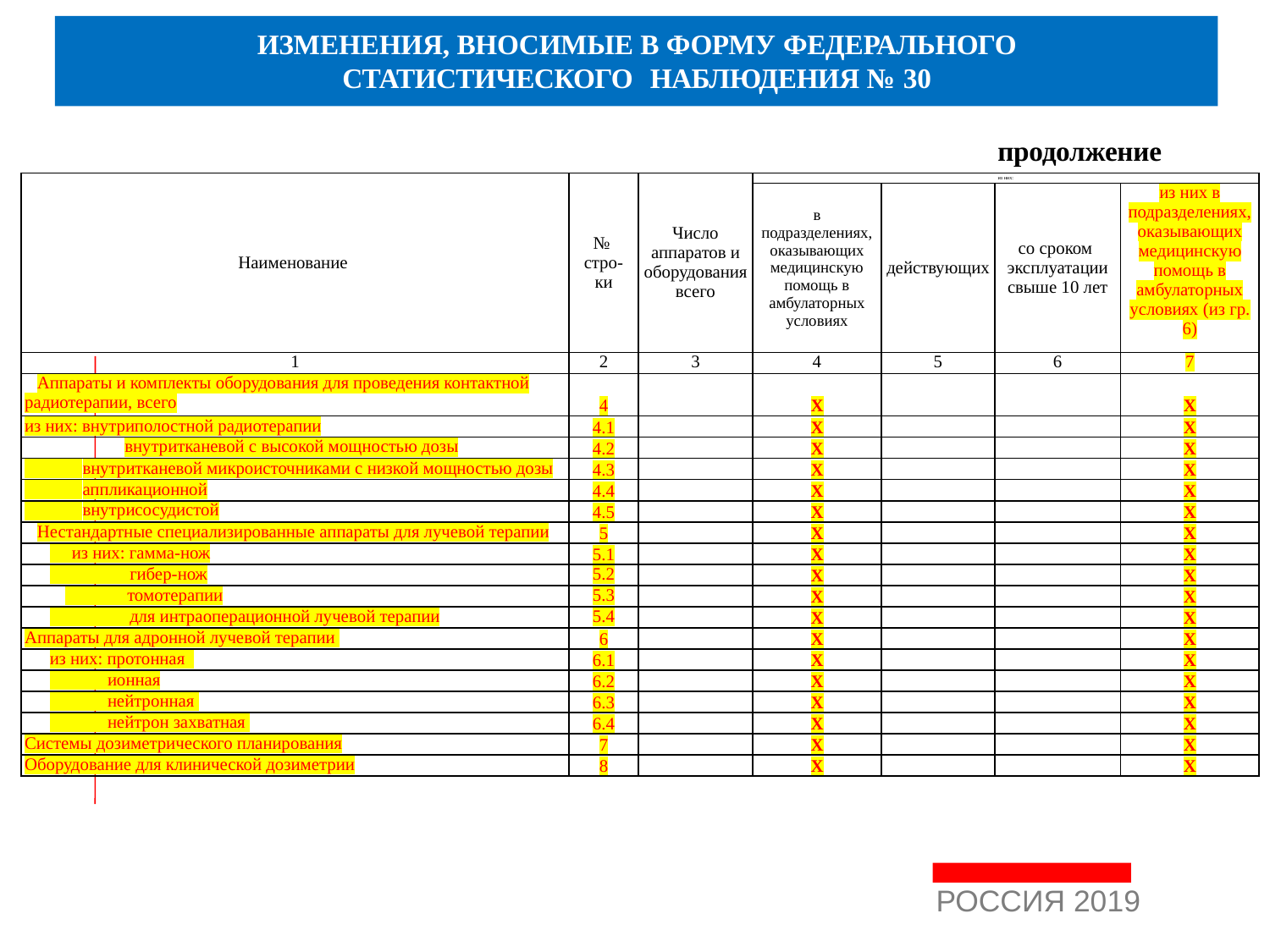

ИЗМЕНЕНИЯ, ВНОСИМЫЕ В ФОРМУ ФЕДЕРАЛЬНОГО
СТАТИСТИЧЕСКОГО	НАБЛЮДЕНИЯ № 30

продолжение
| Наименование | № стро- ки | Число аппаратов и оборудования всего | из них: |  |  |  |
| --- | --- | --- | --- | --- | --- | --- |
|  |  |  | в подразделениях, оказывающих медицинскую помощь в амбулаторных условиях | действующих | со сроком эксплуатации свыше 10 лет | из них в подразделениях, оказывающих медицинскую помощь в амбулаторных условиях (из гр. 6) |
| 1 | 2 | 3 | 4 | 5 | 6 | 7 |
| Аппараты и комплекты оборудования для проведения контактной радиотерапии, всего | 4 |  | Х |  |  | Х |
| из них: внутриполостной радиотерапии | 4.1 |  | Х |  |  | Х |
| внутритканевой с высокой мощностью дозы | 4.2 |  | Х |  |  | Х |
| внутритканевой микроисточниками с низкой мощностью дозы | 4.3 |  | Х |  |  | Х |
| аппликационной | 4.4 |  | Х |  |  | Х |
| внутрисосудистой | 4.5 |  | Х |  |  | Х |
| Нестандартные специализированные аппараты для лучевой терапии | 5 |  | Х |  |  | Х |
| из них: гамма-нож | 5.1 |  | Х |  |  | Х |
| гибер-нож | 5.2 |  | Х |  |  | Х |
| томотерапии | 5.3 |  | Х |  |  | Х |
| для интраоперационной лучевой терапии | 5.4 |  | Х |  |  | Х |
| Аппараты для адронной лучевой терапии | 6 |  | Х |  |  | Х |
| из них: протонная | 6.1 |  | Х |  |  | Х |
| ионная | 6.2 |  | Х |  |  | Х |
| нейтронная | 6.3 |  | Х |  |  | Х |
| нейтрон захватная | 6.4 |  | Х |  |  | Х |
| Системы дозиметрического планирования | 7 |  | Х |  |  | Х |
| Оборудование для клинической дозиметрии | 8 |  | Х |  |  | Х |

РОССИЯ 2019